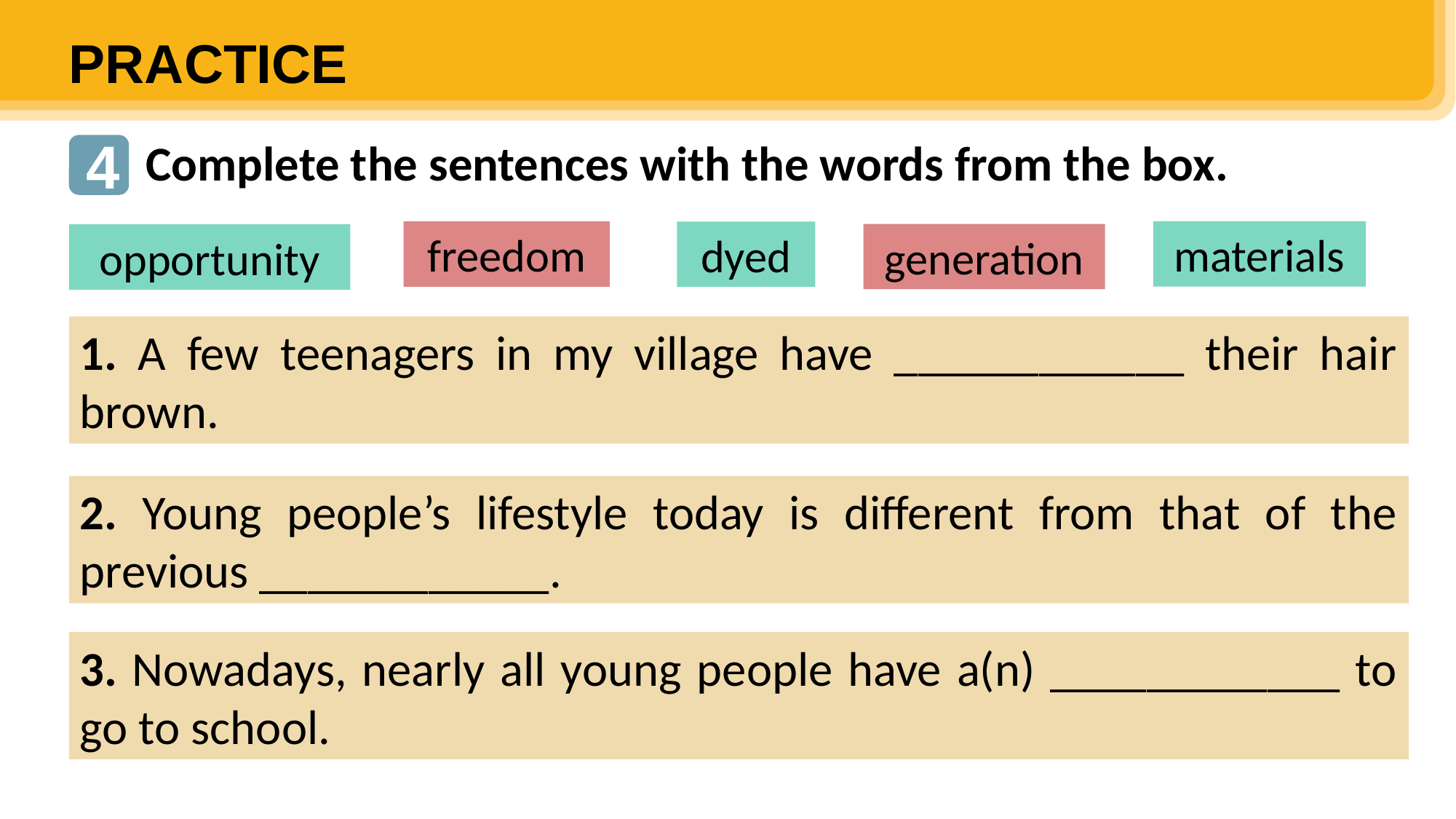

PRACTICE
4
Complete the sentences with the words from the box.

materials
freedom
dyed
generation
opportunity
1. A few teenagers in my village have ____________ their hair brown.
2. Young people’s lifestyle today is different from that of the previous ____________.
3. Nowadays, nearly all young people have a(n) ____________ to go to school.